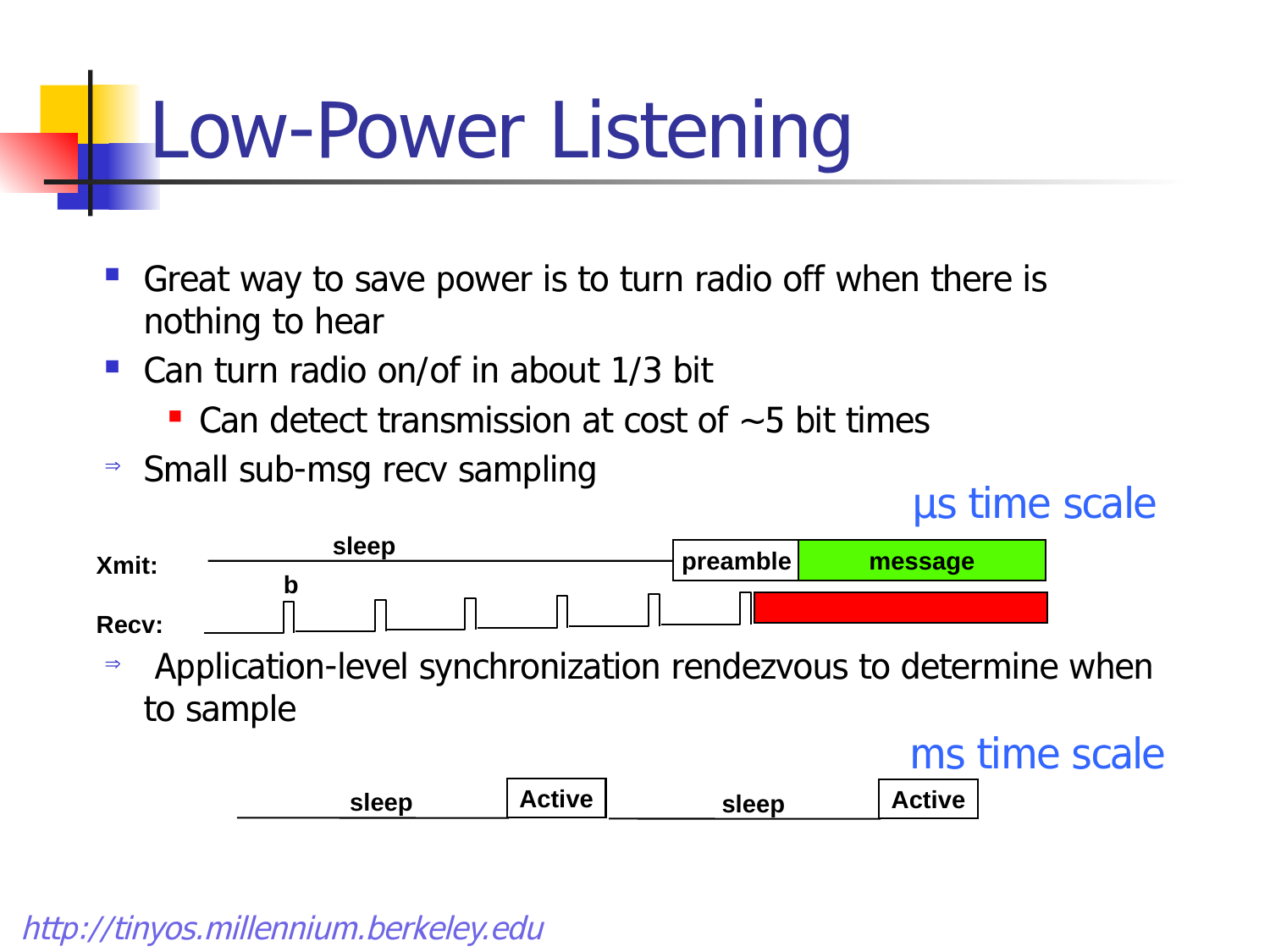

# Low-Power Listening
Great way to save power is to turn radio off when there is nothing to hear
Can turn radio on/of in about 1/3 bit
Can detect transmission at cost of ~5 bit times
Small sub-msg recv sampling

 Application-level synchronization rendezvous to determine when to sample
µs time scale
sleep
preamble
message
Xmit:

Recv:

b

ms time scale
Active
Active
sleep
sleep

http://tinyos.millennium.berkeley.edu